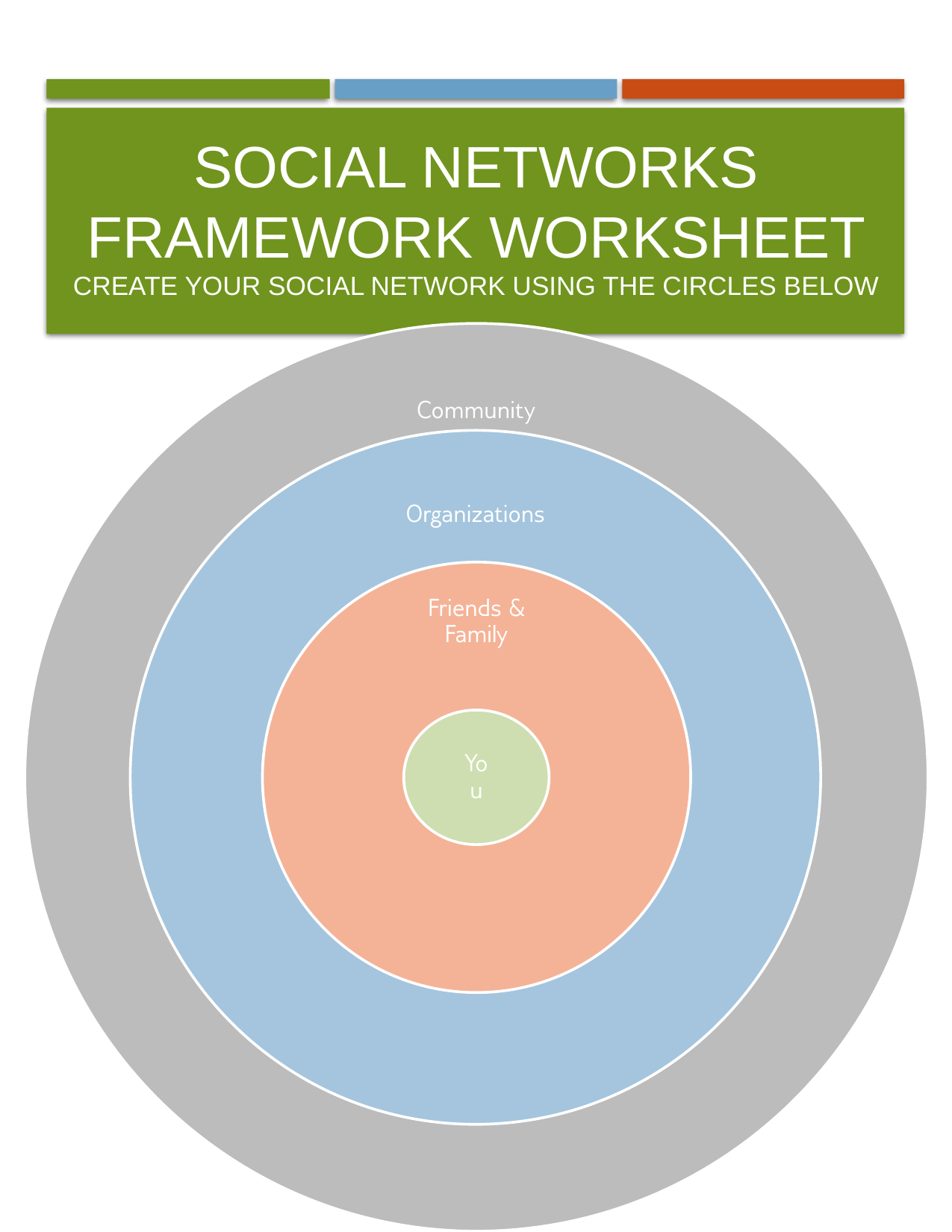

# Social Networks Framework Worksheet Create your social network using the circles below
Community
Organizations
Friends & Family
You